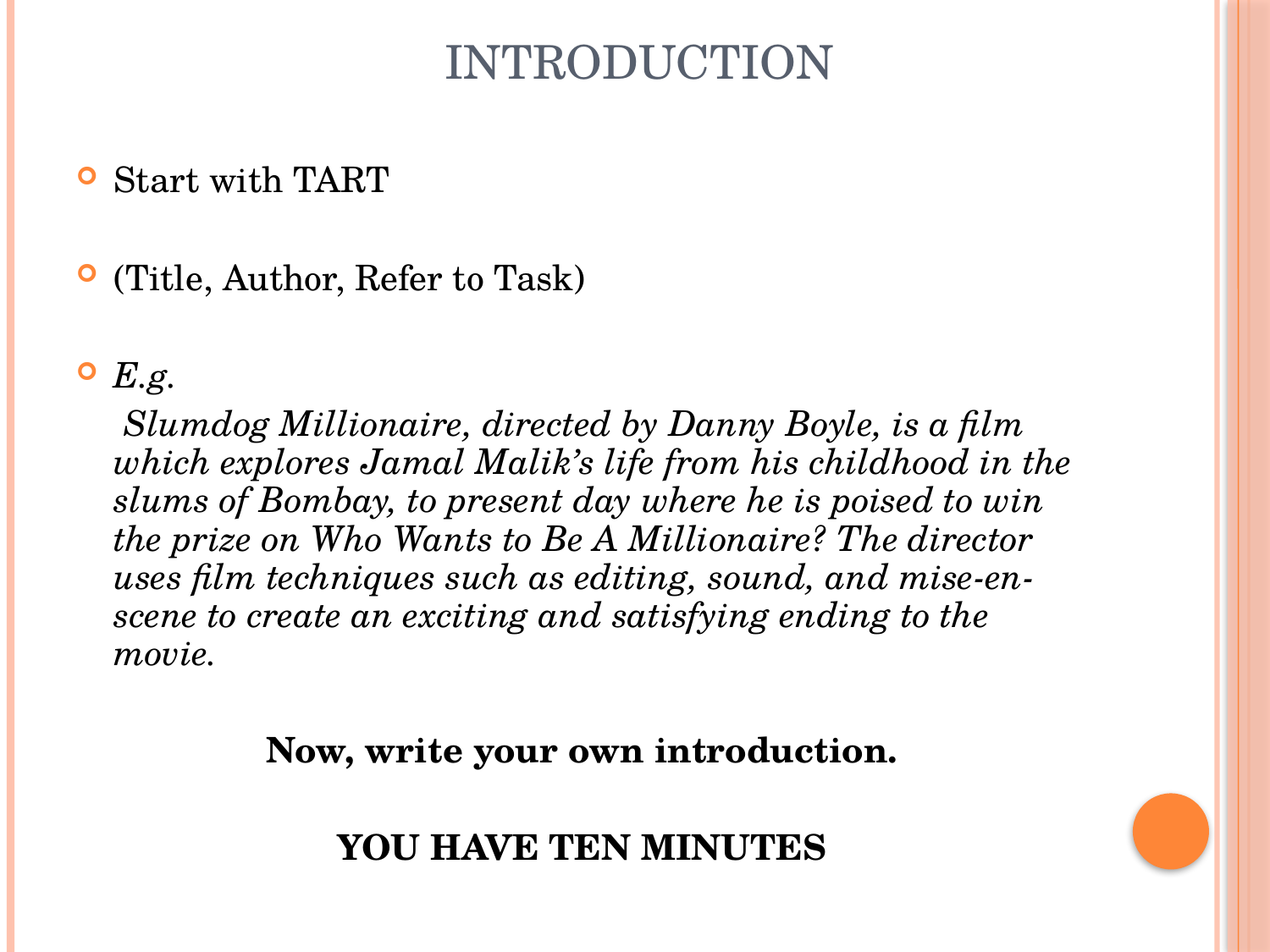

# Introduction
Start with TART

(Title, Author, Refer to Task)

E.g.
	 Slumdog Millionaire, directed by Danny Boyle, is a film which explores Jamal Malik’s life from his childhood in the slums of Bombay, to present day where he is poised to win the prize on Who Wants to Be A Millionaire? The director uses film techniques such as editing, sound, and mise-en-scene to create an exciting and satisfying ending to the movie.

Now, write your own introduction.

YOU HAVE TEN MINUTES